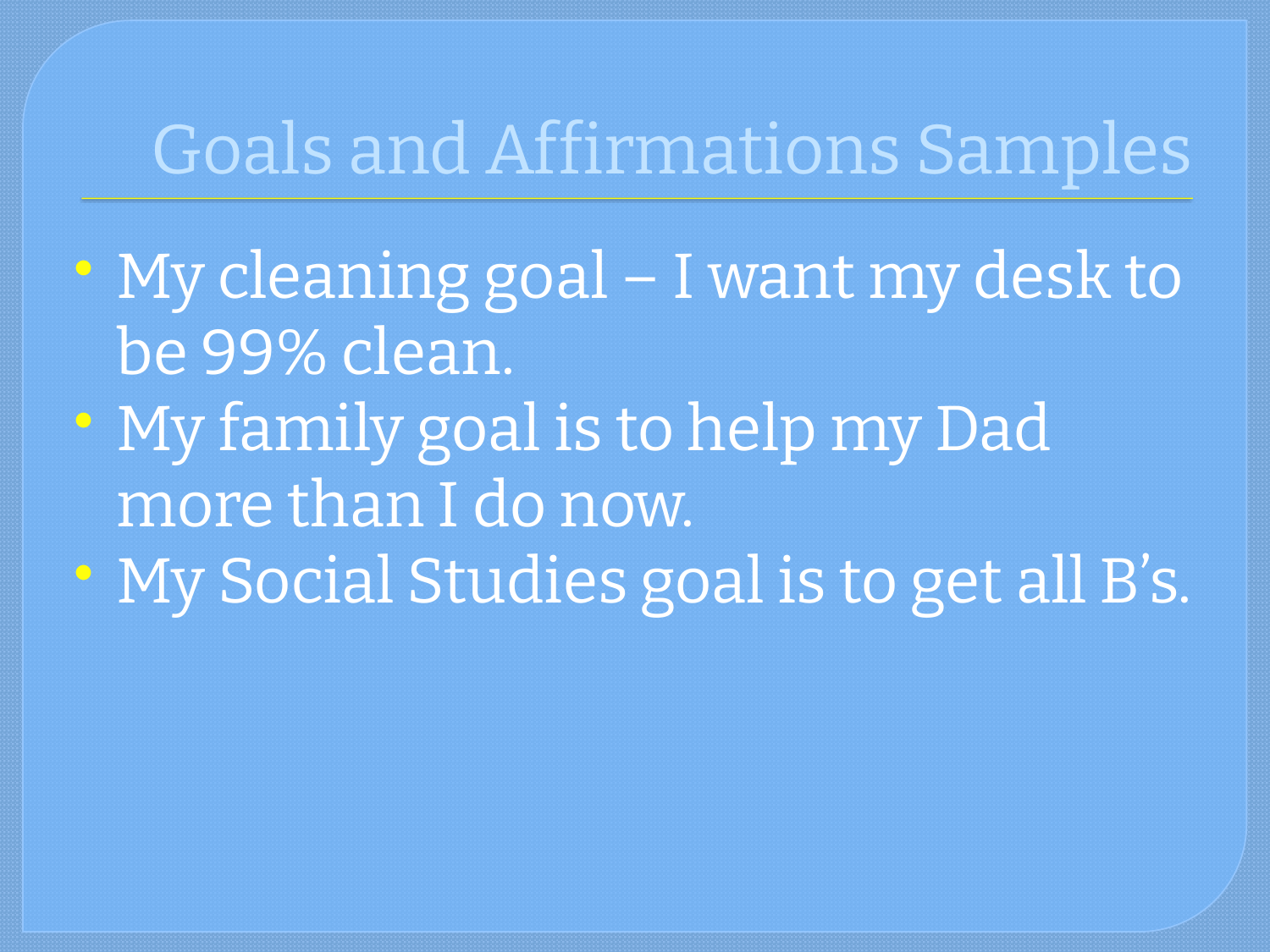

# Goals and Affirmations Samples
My cleaning goal – I want my desk to be 99% clean.
My family goal is to help my Dad more than I do now.
My Social Studies goal is to get all B’s.